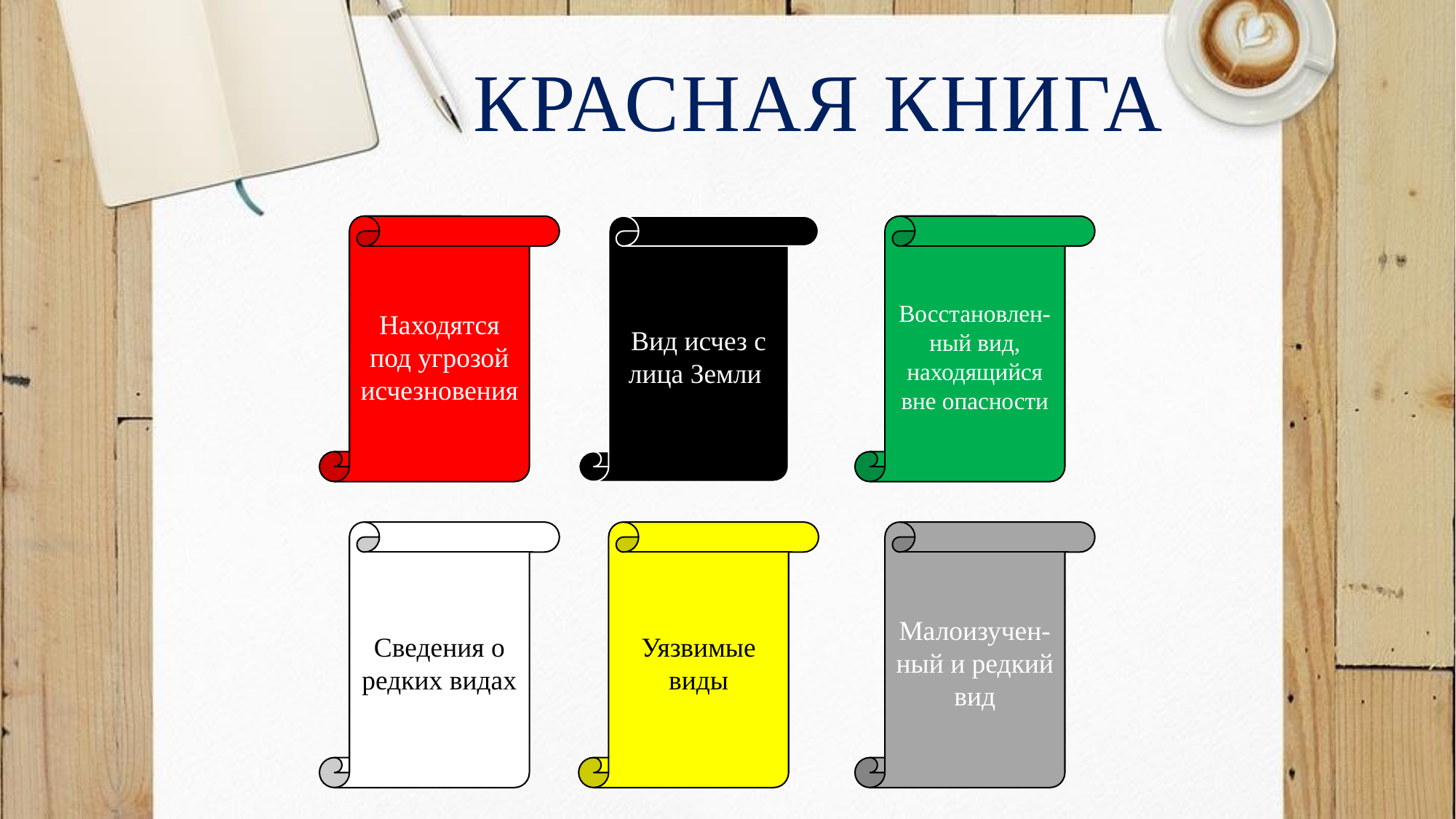

# Красная книга
Находятся под угрозой исчезновения
Вид исчез с лица Земли
Восстановлен-ный вид,
находящийся вне опасности
Сведения о редких видах
Уязвимые виды
Малоизучен-ный и редкий вид